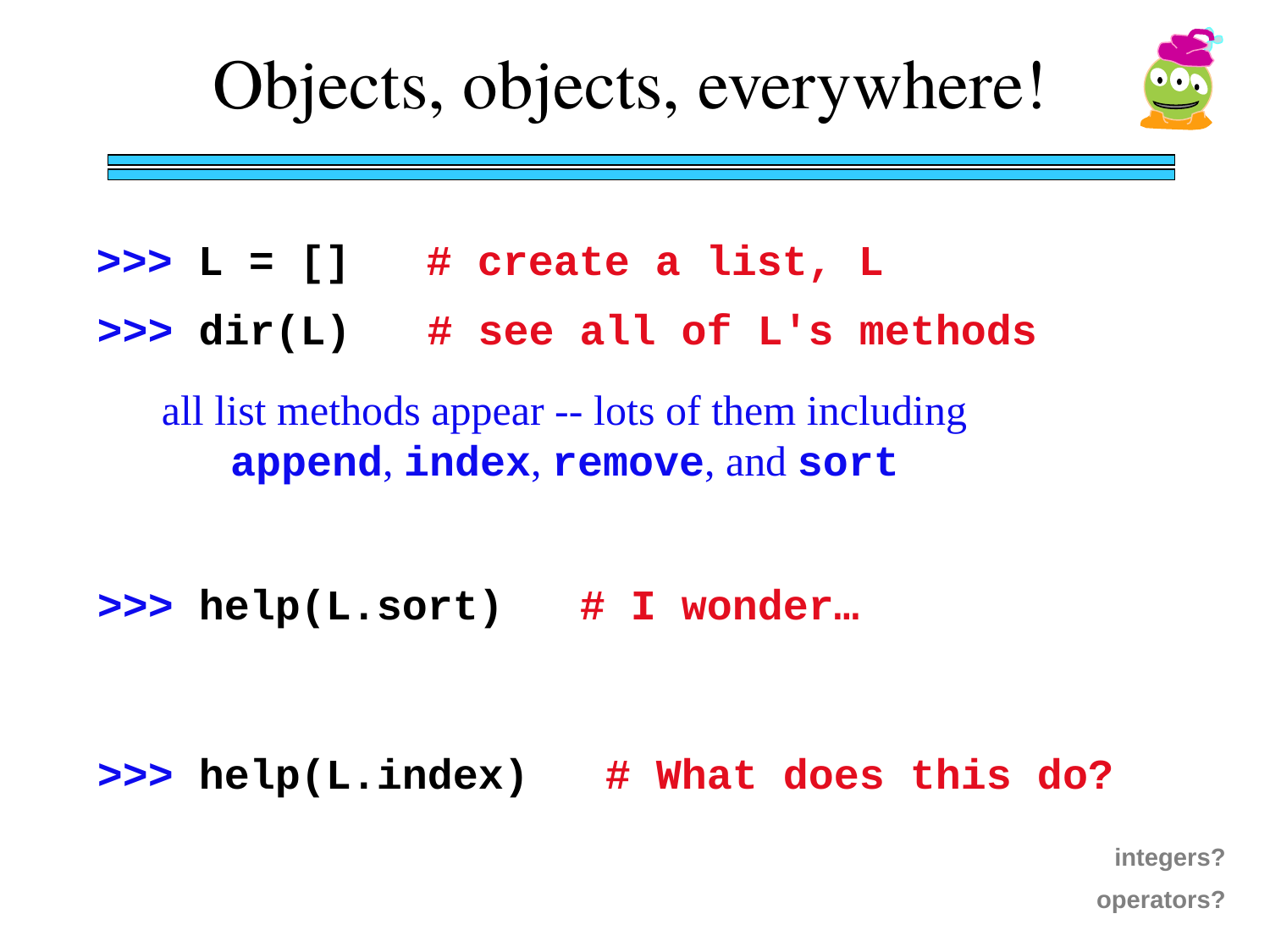

Objects, objects, everywhere!

>>> L = []   # create a list, L
>>> dir(L)   # see all of L's methods
all list methods appear -- lots of them including append, index, remove, and sort
>>> help(L.sort)   # I wonder…
>>> help(L.index)   # What does this do?
integers?
operators?